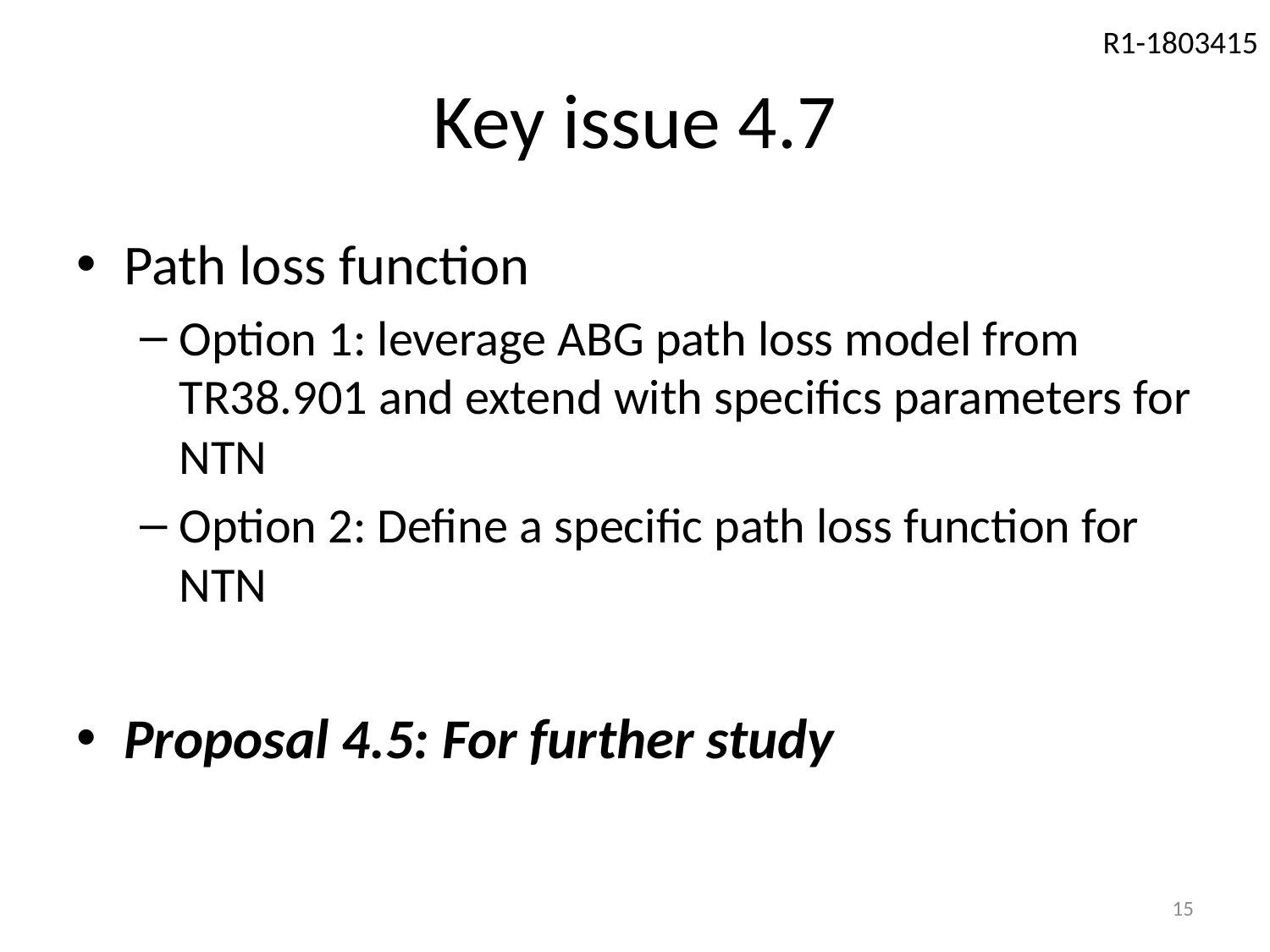

# Key issue 4.7
Path loss function
Option 1: leverage ABG path loss model from TR38.901 and extend with specifics parameters for NTN
Option 2: Define a specific path loss function for NTN

Proposal 4.5: For further study

15